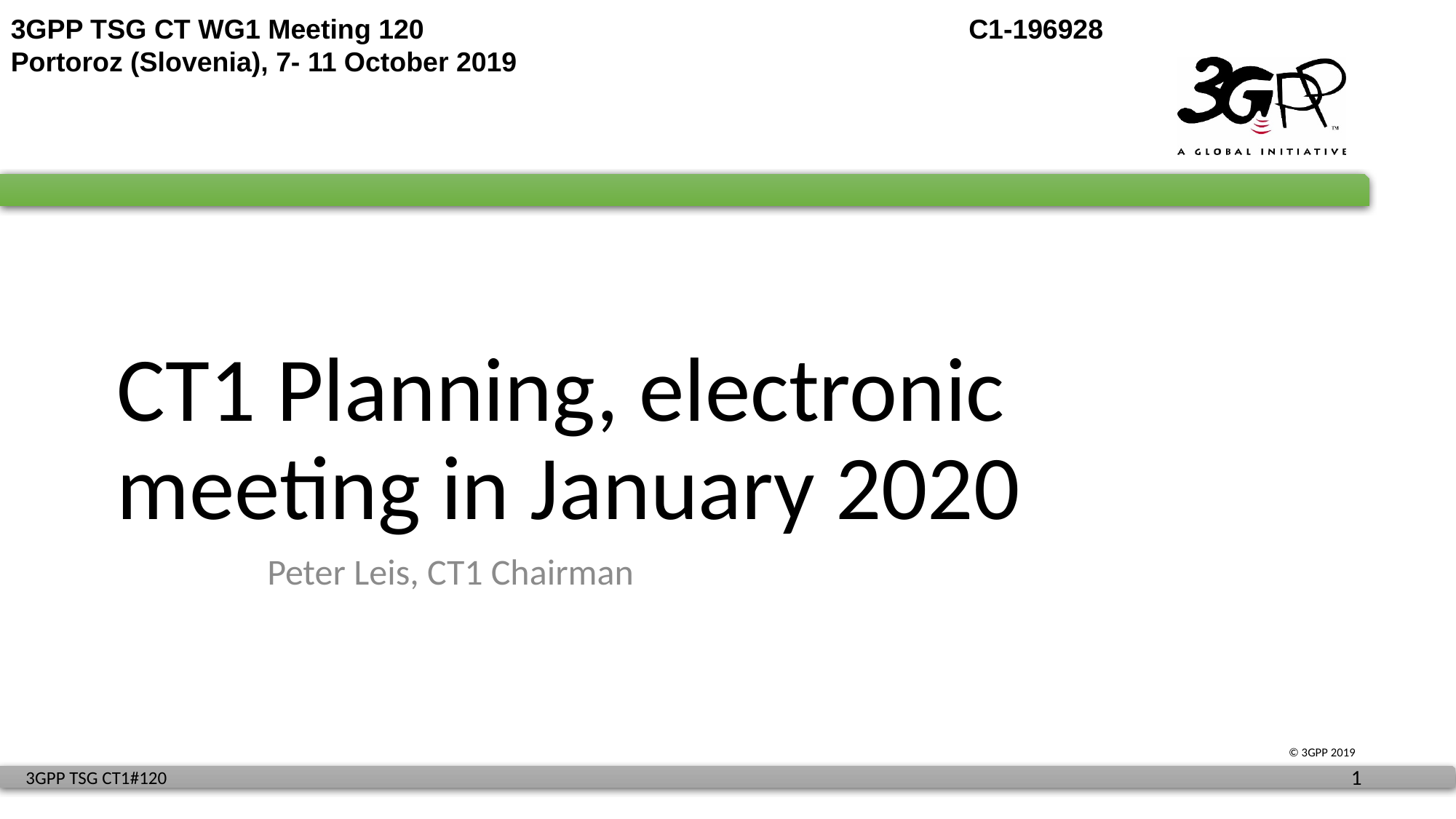

3GPP TSG CT WG1 Meeting 120	C1-196928
Portoroz (Slovenia), 7- 11 October 2019

# CT1 Planning, electronic meeting in January 2020
Peter Leis, CT1 Chairman